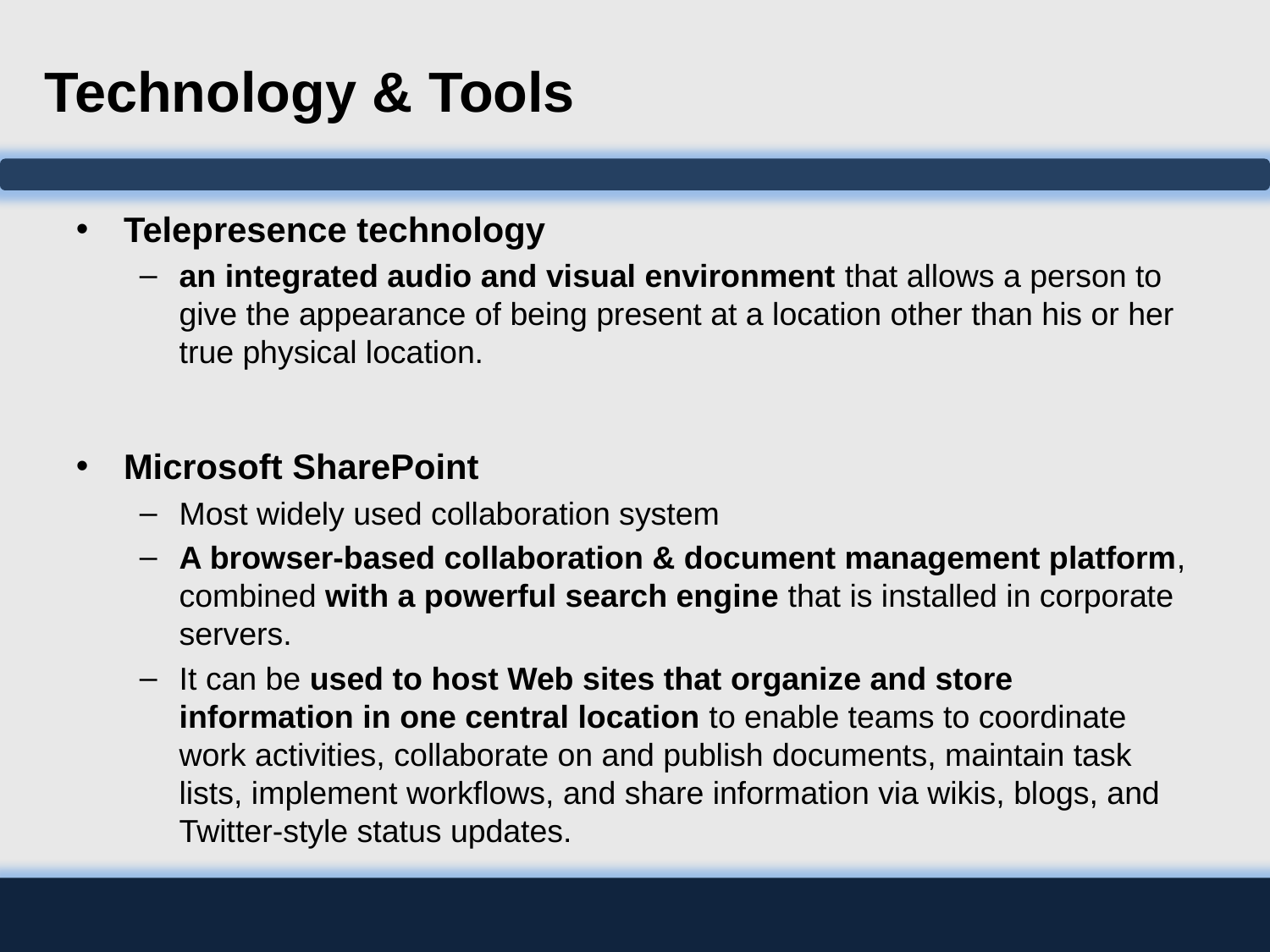

# Technology & Tools
Telepresence technology
an integrated audio and visual environment that allows a person to give the appearance of being present at a location other than his or her true physical location.

Microsoft SharePoint
Most widely used collaboration system
A browser-based collaboration & document management platform, combined with a powerful search engine that is installed in corporate servers.
It can be used to host Web sites that organize and store information in one central location to enable teams to coordinate work activities, collaborate on and publish documents, maintain task lists, implement workflows, and share information via wikis, blogs, and Twitter-style status updates.